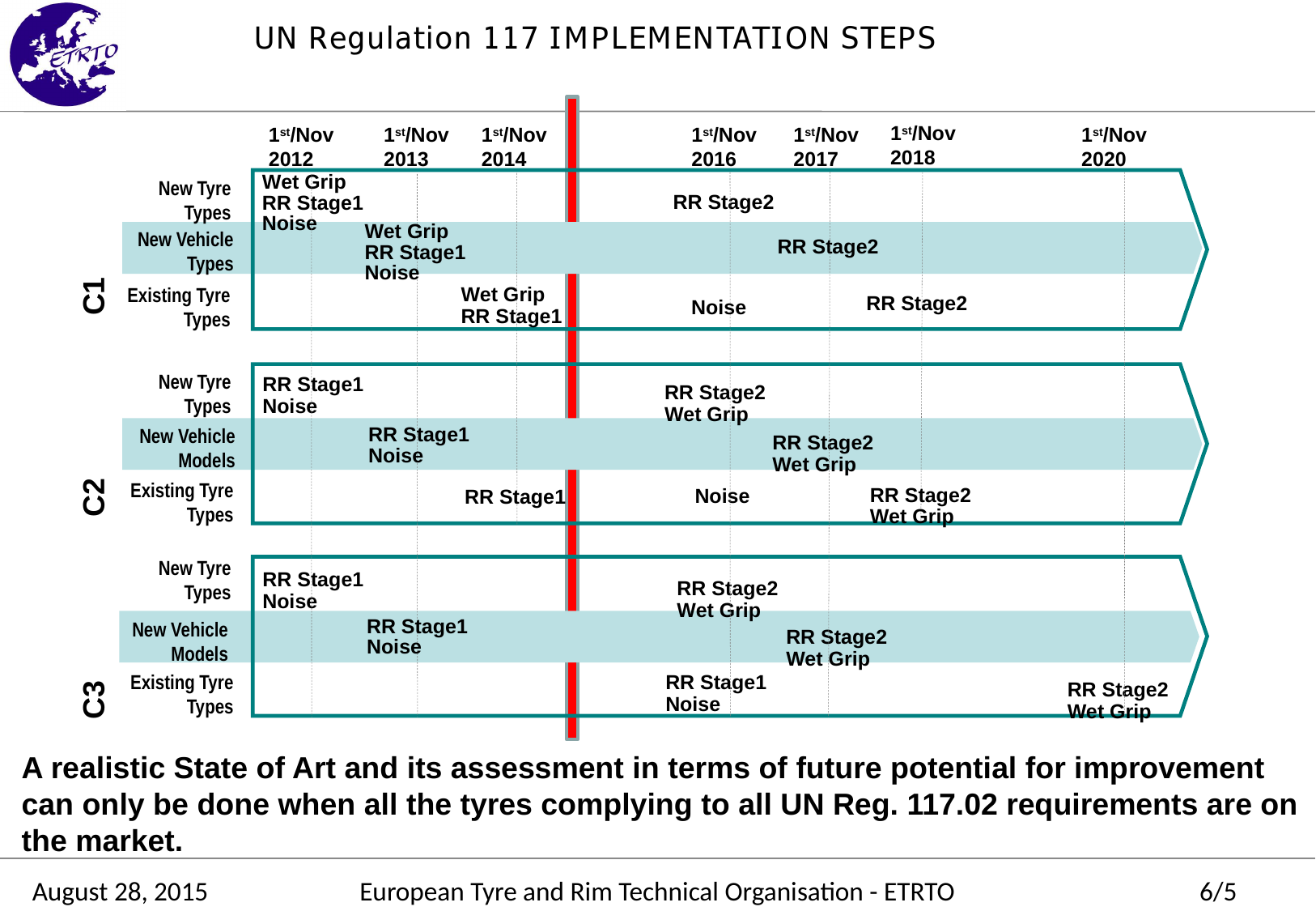

UN Regulation 117 IMPLEMENTATION STEPS

1st/Nov 2018
1st/Nov 2012
1st/Nov 2013
1st/Nov 2014
1st/Nov
2016
1st/Nov 2017
1st/Nov 2020
Wet Grip
RR Stage1
Noise
New Tyre Types

RR Stage2
Wet Grip
RR Stage1
Noise
New Vehicle
Types

C1
RR Stage2
Existing Tyre Types
Wet Grip
RR Stage1
RR Stage2
Noise
New Tyre Types

RR Stage1
Noise
RR Stage2
Wet Grip
New Vehicle
Models
C2

RR Stage1
Noise
RR Stage2
Wet Grip
Existing Tyre Types
RR Stage2
Wet Grip
Noise
RR Stage1
New Tyre Types

RR Stage1
Noise
RR Stage2
Wet Grip

New Vehicle
Models
RR Stage1
Noise
C3
RR Stage2
Wet Grip
Existing Tyre Types
RR Stage1
Noise
RR Stage2
Wet Grip
A realistic State of Art and its assessment in terms of future potential for improvement can only be done when all the tyres complying to all UN Reg. 117.02 requirements are on the market.